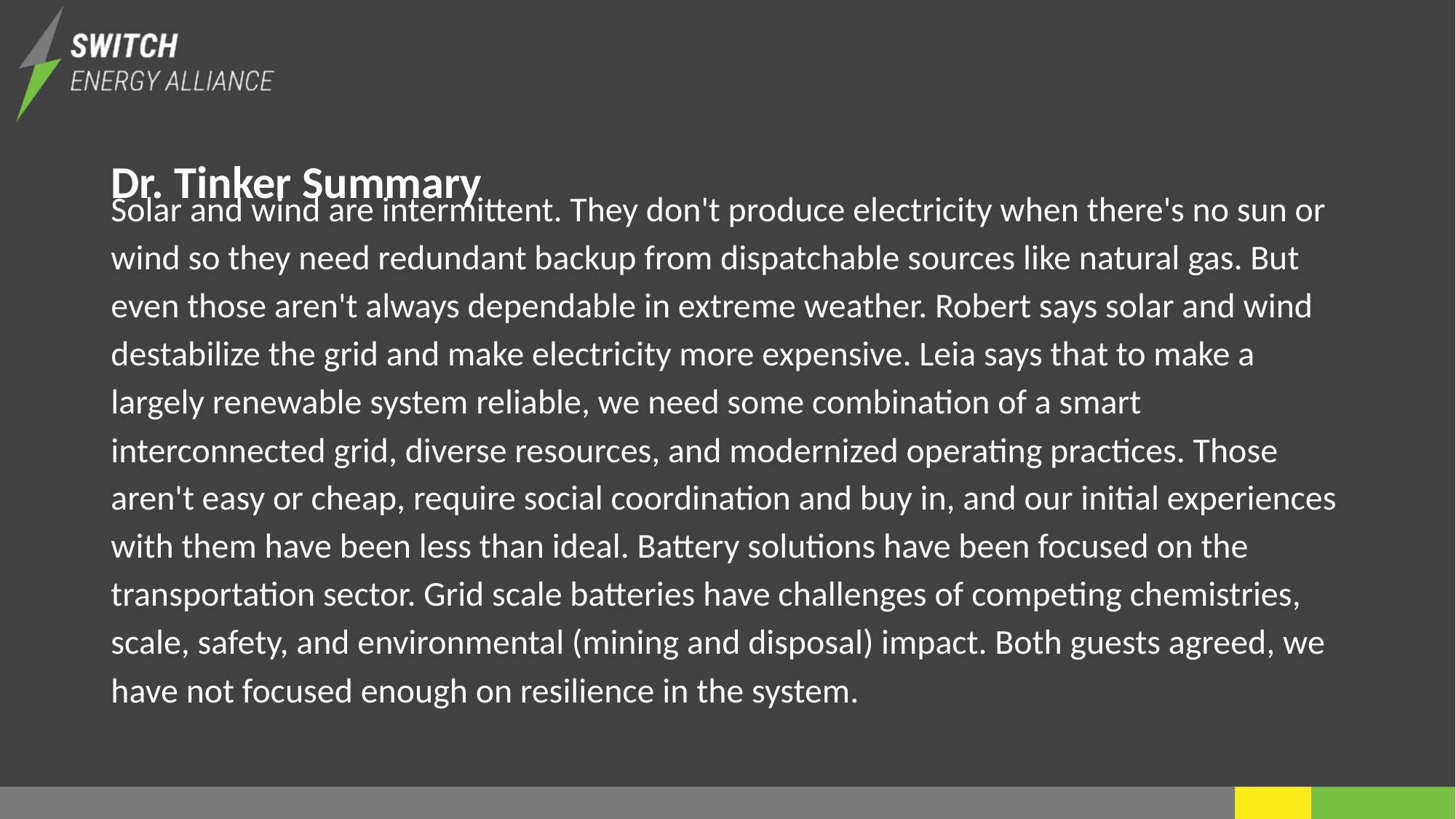

# Dr. Tinker Summary

Solar and wind are intermittent. They don't produce electricity when there's no sun or wind so they need redundant backup from dispatchable sources like natural gas. But even those aren't always dependable in extreme weather. Robert says solar and wind destabilize the grid and make electricity more expensive. Leia says that to make a largely renewable system reliable, we need some combination of a smart interconnected grid, diverse resources, and modernized operating practices. Those aren't easy or cheap, require social coordination and buy in, and our initial experiences with them have been less than ideal. Battery solutions have been focused on the transportation sector. Grid scale batteries have challenges of competing chemistries, scale, safety, and environmental (mining and disposal) impact. Both guests agreed, we have not focused enough on resilience in the system.